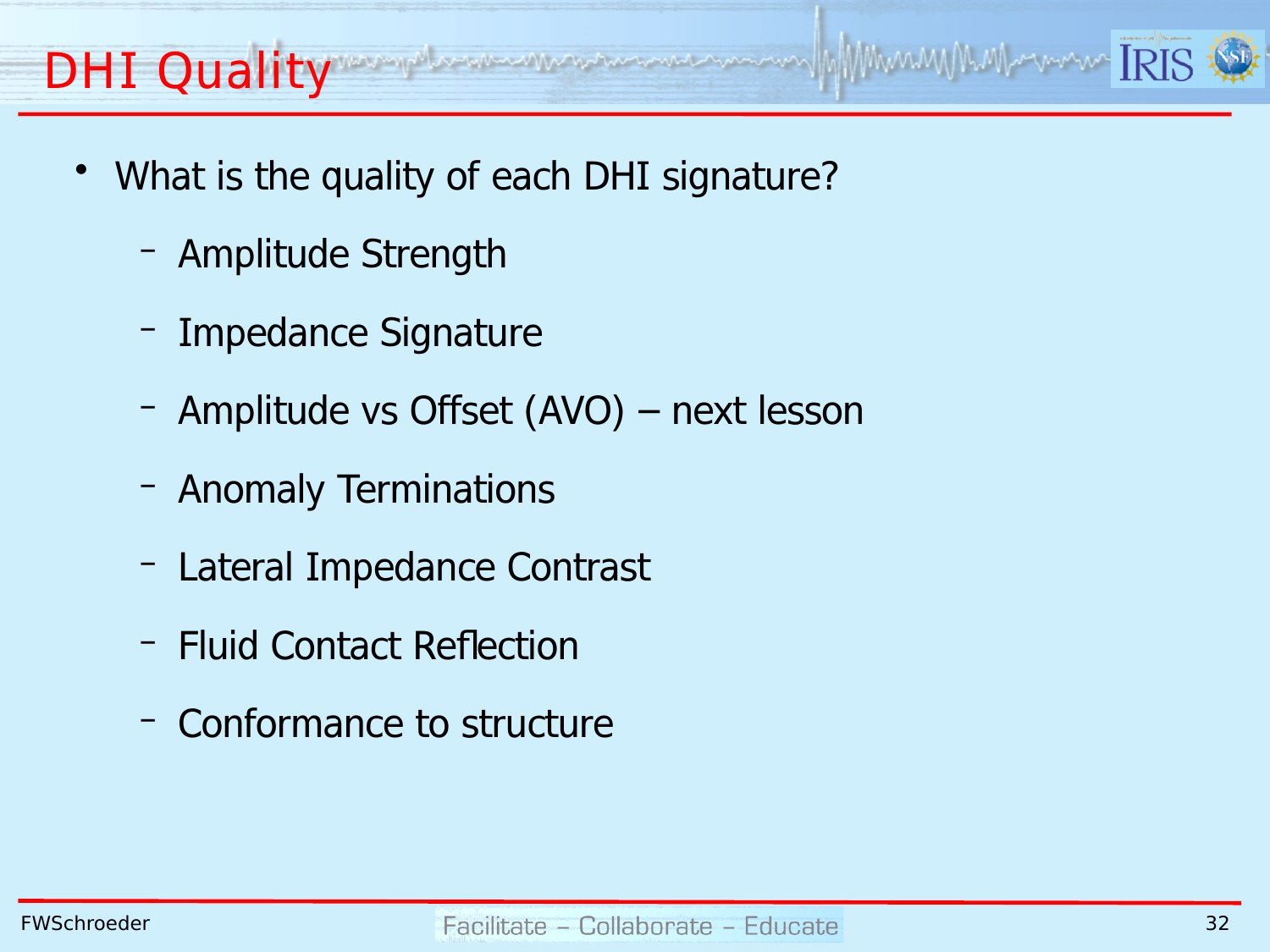

# DHI Quality
What is the quality of each DHI signature?
Amplitude Strength
Impedance Signature
Amplitude vs Offset (AVO) – next lesson
Anomaly Terminations
Lateral Impedance Contrast
Fluid Contact Reflection
Conformance to structure